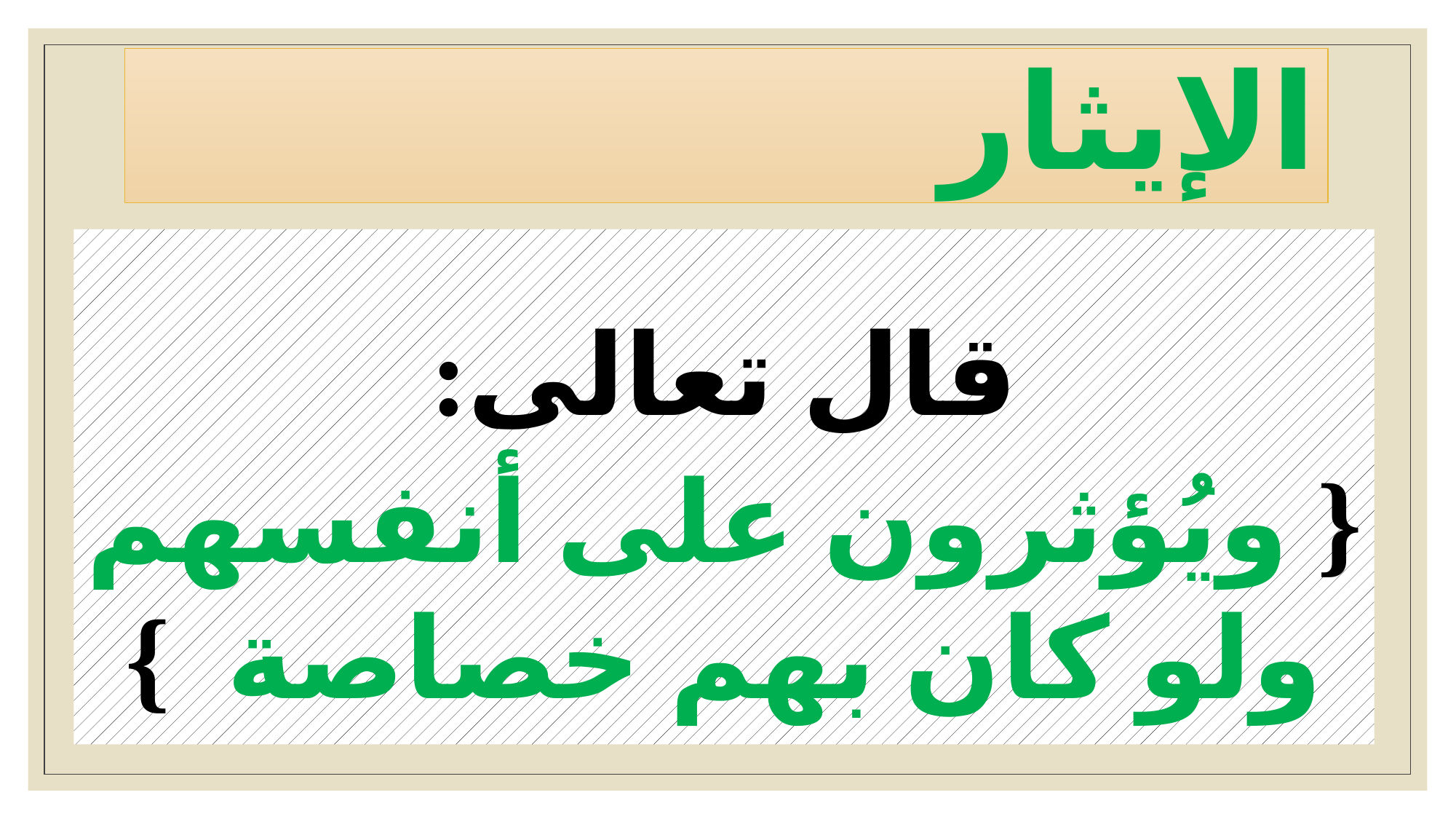

# الإيثار

قال تعالى:
{ ويُؤثرون على أنفسهم ولو كان بهم خصاصة  }